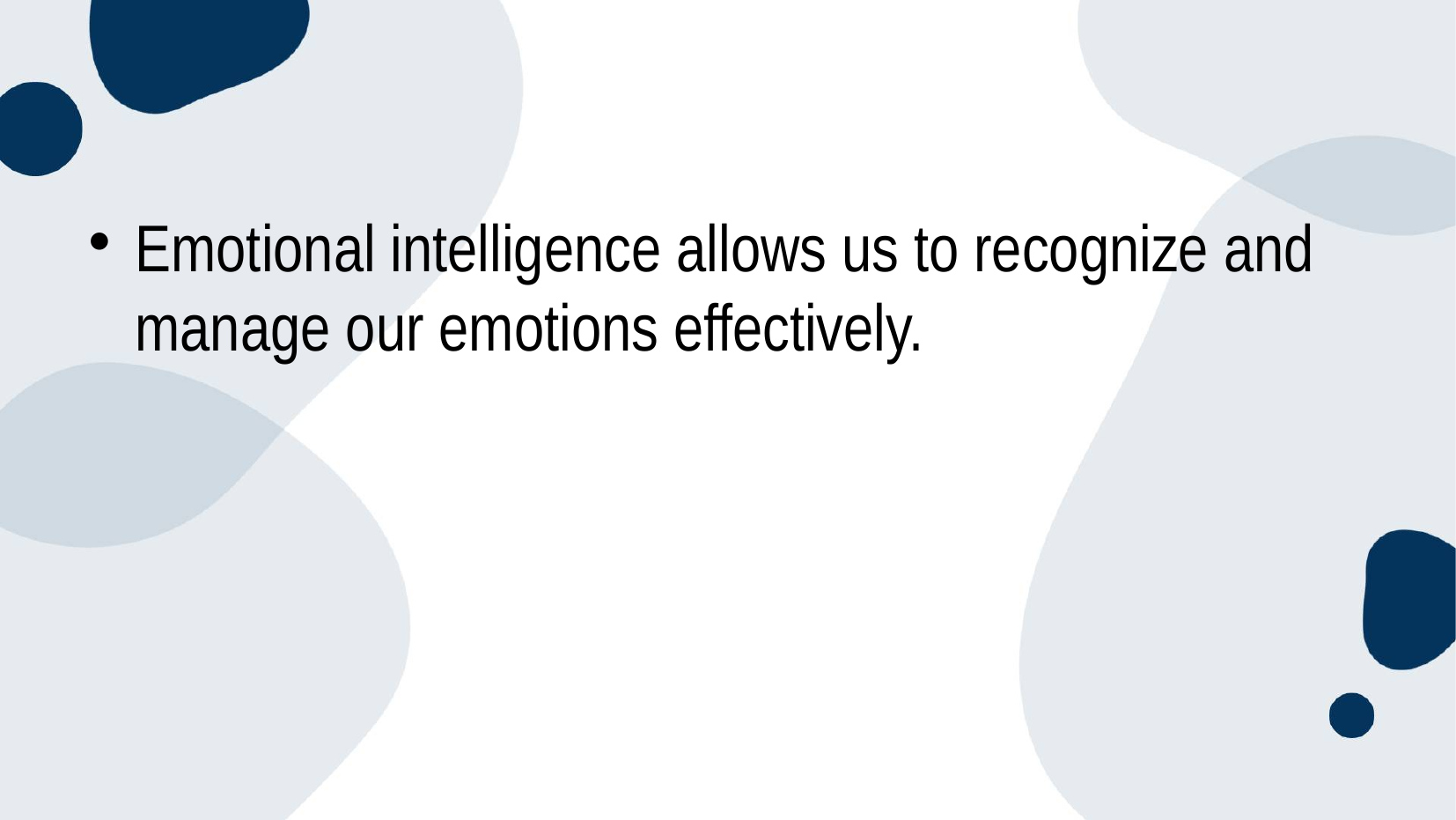

#
Emotional intelligence allows us to recognize and manage our emotions effectively.